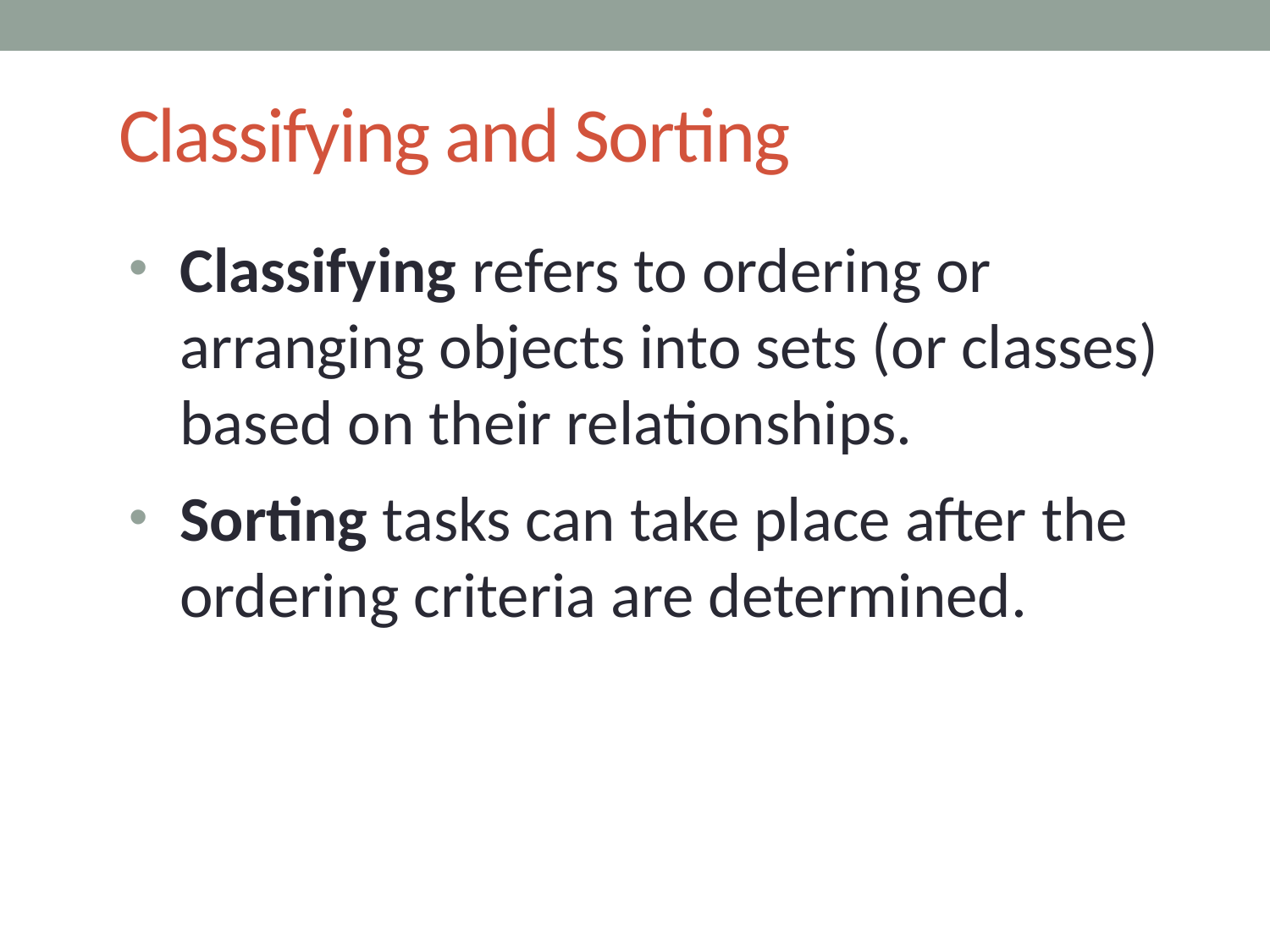

# Classifying and Sorting
Classifying refers to ordering or arranging objects into sets (or classes) based on their relationships.
Sorting tasks can take place after the ordering criteria are determined.